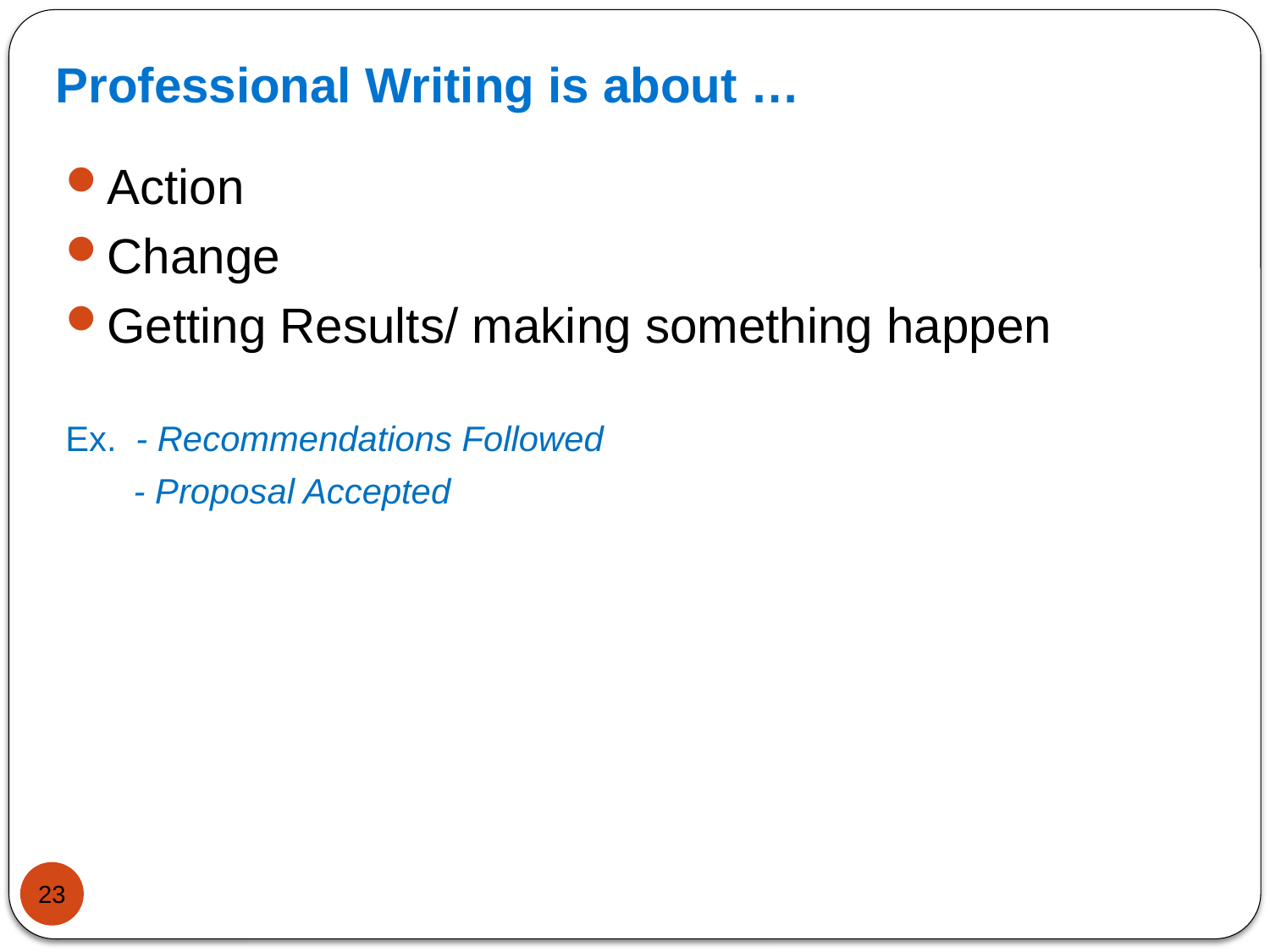

Professional Writing is about …
Action
Change
Getting Results/ making something happen

Ex.  - Recommendations Followed
       - Proposal Accepted

23